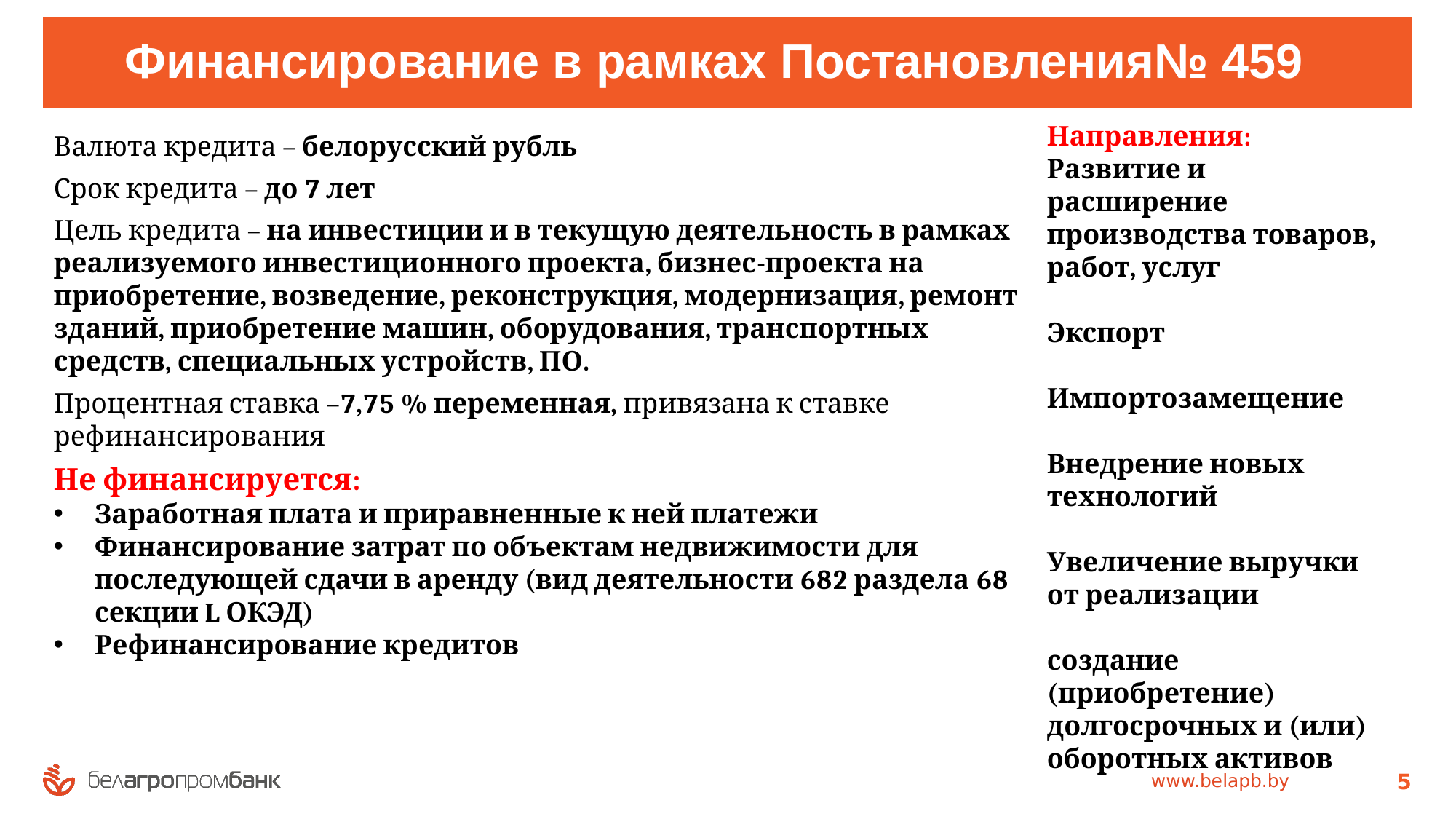

# Финансирование в рамках Постановления№ 459
Направления:
Развитие и расширение производства товаров, работ, услуг

Экспорт

Импортозамещение

Внедрение новых технологий

Увеличение выручки от реализации

создание (приобретение) долгосрочных и (или) оборотных активов

Валюта кредита – белорусский рубль
Срок кредита – до 7 лет
Цель кредита – на инвестиции и в текущую деятельность в рамках реализуемого инвестиционного проекта, бизнес-проекта на приобретение, возведение, реконструкция, модернизация, ремонт зданий, приобретение машин, оборудования, транспортных средств, специальных устройств, ПО.
Процентная ставка –7,75 % переменная, привязана к ставке рефинансирования
Не финансируется:
Заработная плата и приравненные к ней платежи
Финансирование затрат по объектам недвижимости для последующей сдачи в аренду (вид деятельности 682 раздела 68 секции L ОКЭД)
Рефинансирование кредитов